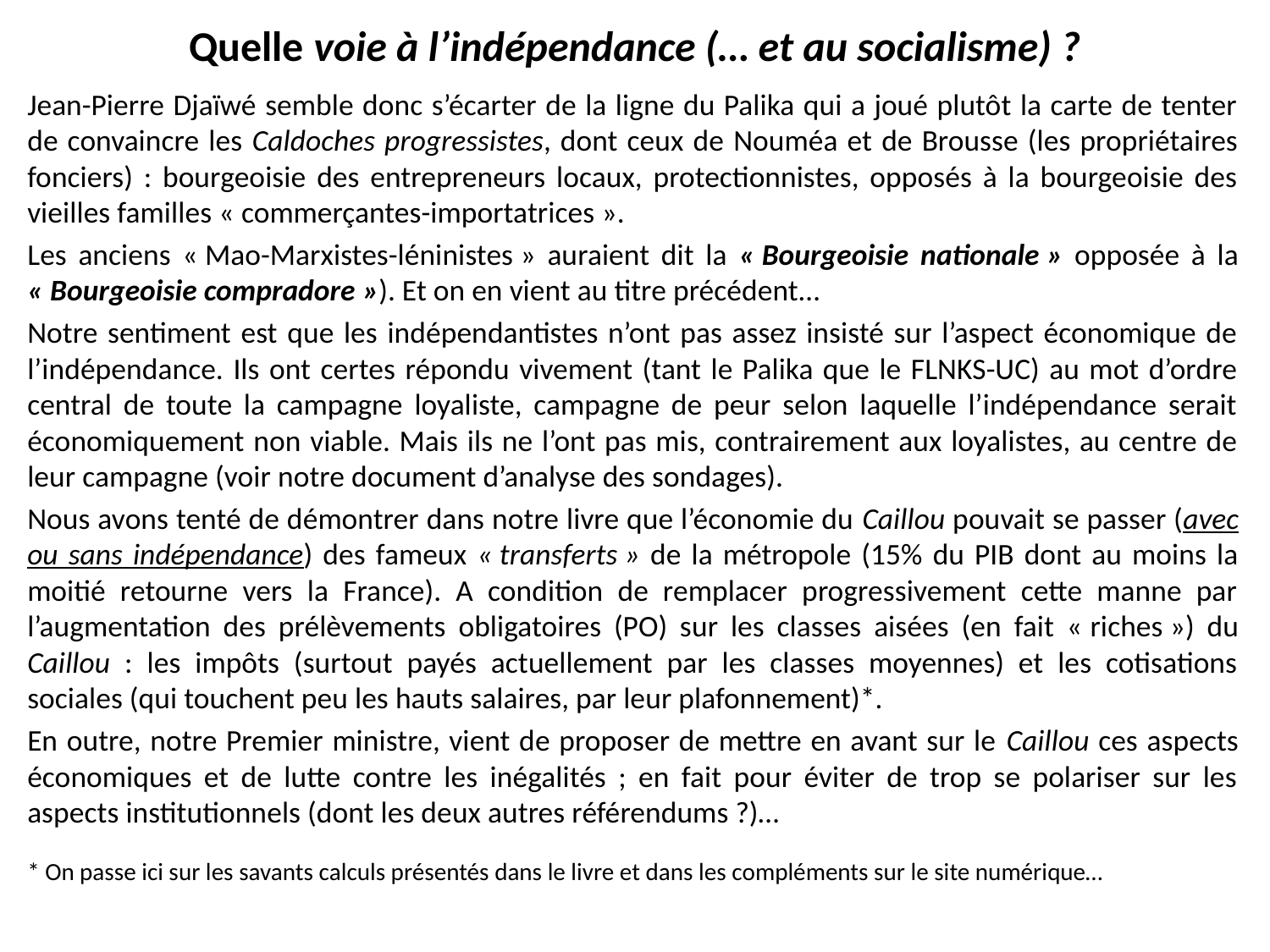

# Quelle voie à l’indépendance (… et au socialisme) ?
Jean-Pierre Djaïwé semble donc s’écarter de la ligne du Palika qui a joué plutôt la carte de tenter de convaincre les Caldoches progressistes, dont ceux de Nouméa et de Brousse (les propriétaires fonciers) : bourgeoisie des entrepreneurs locaux, protectionnistes, opposés à la bourgeoisie des vieilles familles « commerçantes-importatrices ».
Les anciens « Mao-Marxistes-léninistes » auraient dit la « Bourgeoisie nationale » opposée à la « Bourgeoisie compradore »). Et on en vient au titre précédent…
Notre sentiment est que les indépendantistes n’ont pas assez insisté sur l’aspect économique de l’indépendance. Ils ont certes répondu vivement (tant le Palika que le FLNKS-UC) au mot d’ordre central de toute la campagne loyaliste, campagne de peur selon laquelle l’indépendance serait économiquement non viable. Mais ils ne l’ont pas mis, contrairement aux loyalistes, au centre de leur campagne (voir notre document d’analyse des sondages).
Nous avons tenté de démontrer dans notre livre que l’économie du Caillou pouvait se passer (avec ou sans indépendance) des fameux « transferts » de la métropole (15% du PIB dont au moins la moitié retourne vers la France). A condition de remplacer progressivement cette manne par l’augmentation des prélèvements obligatoires (PO) sur les classes aisées (en fait « riches ») du Caillou : les impôts (surtout payés actuellement par les classes moyennes) et les cotisations sociales (qui touchent peu les hauts salaires, par leur plafonnement)*.
En outre, notre Premier ministre, vient de proposer de mettre en avant sur le Caillou ces aspects économiques et de lutte contre les inégalités ; en fait pour éviter de trop se polariser sur les aspects institutionnels (dont les deux autres référendums ?)…

* On passe ici sur les savants calculs présentés dans le livre et dans les compléments sur le site numérique…